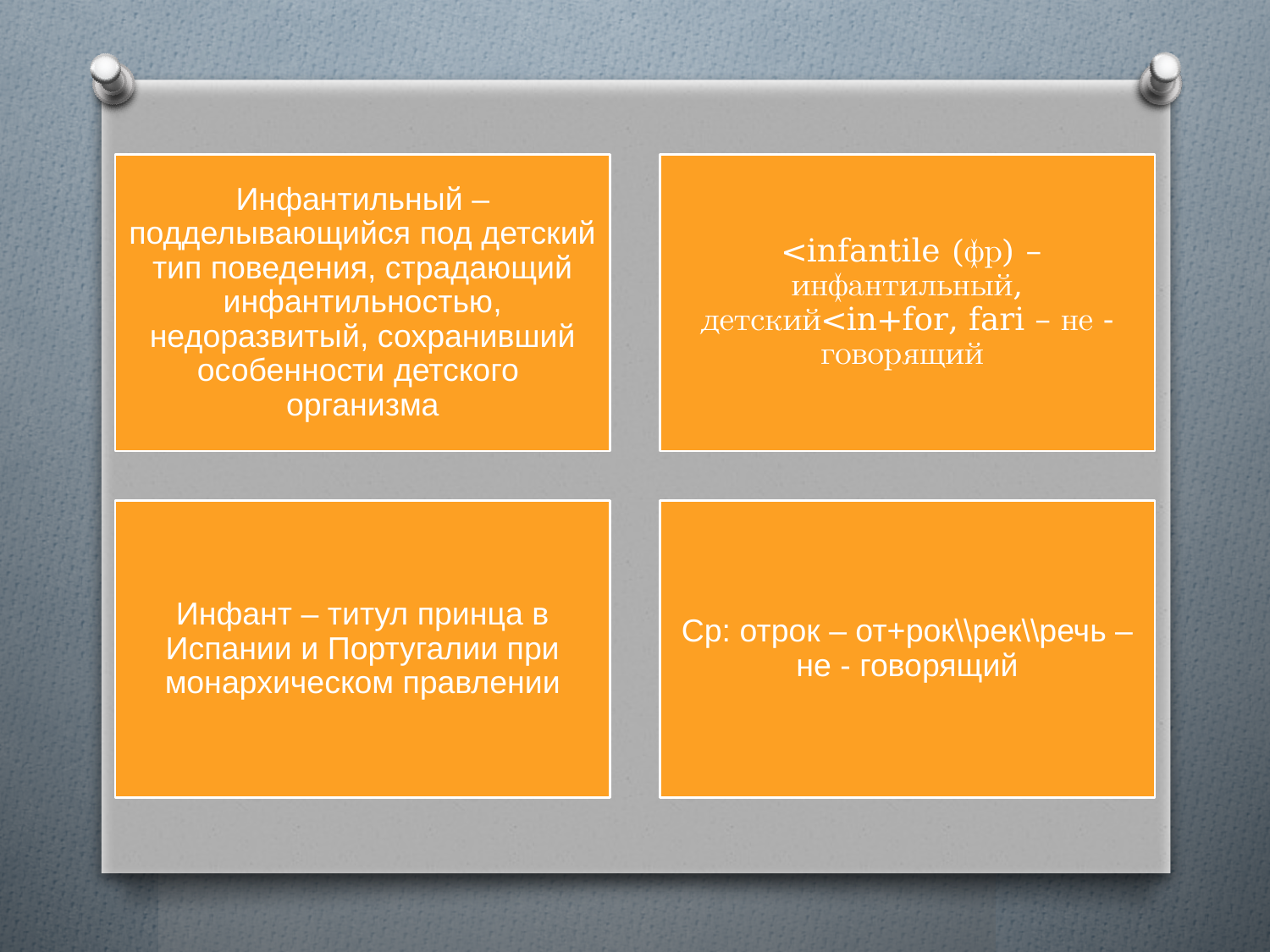

Инфантильный – подделывающийся под детский тип поведения, страдающий инфантильностью, недоразвитый, сохранивший особенности детского  организма
 <infantile (фр) – инфантильный, детский<in+for, fari – не - говорящий
Инфант – титул принца в Испании и Португалии при монархическом правлении
Ср: отрок – от+рок\\рек\\речь – не - говорящий